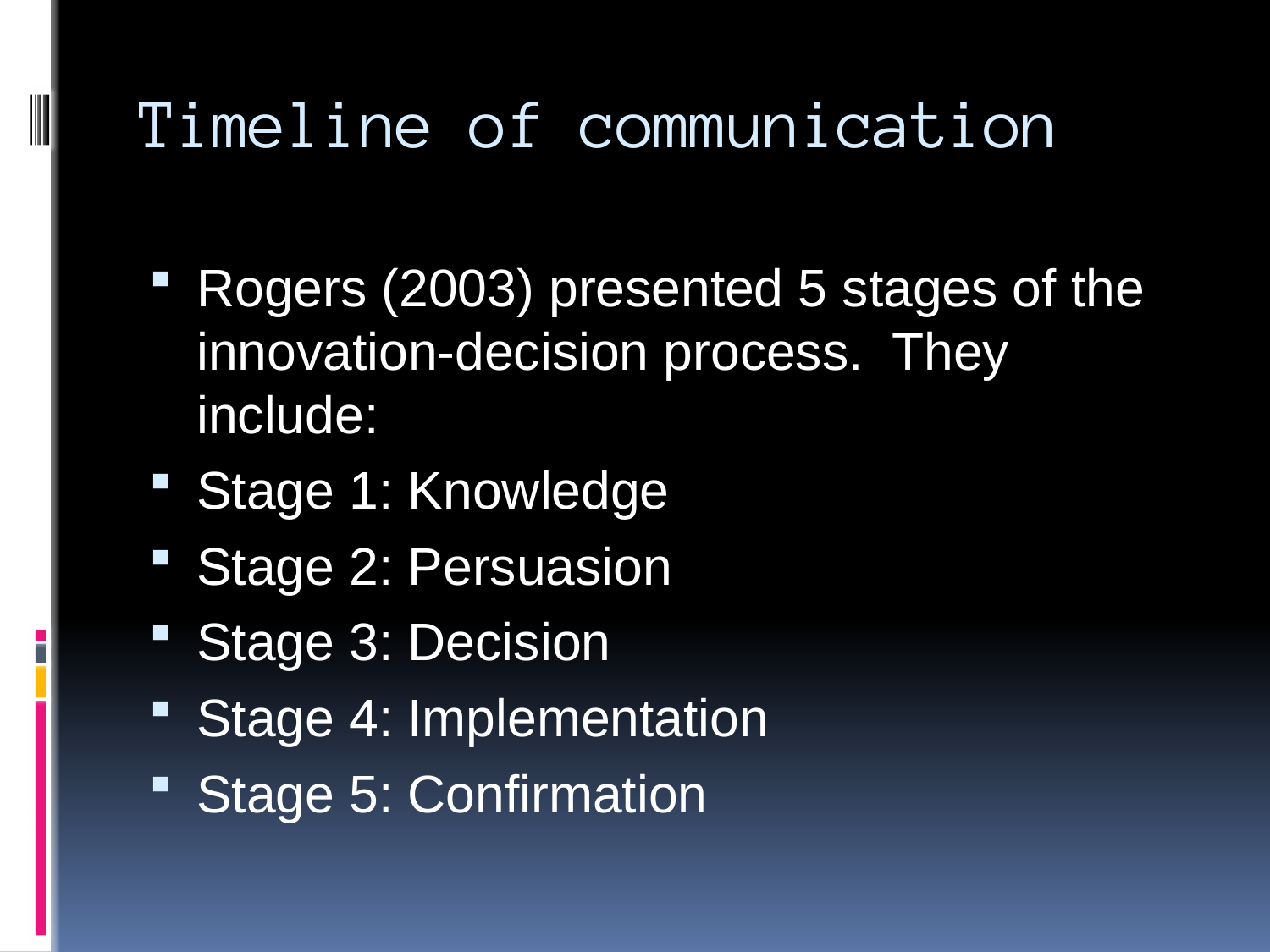

# Timeline of communication
Rogers (2003) presented 5 stages of the innovation-decision process.  They include:
Stage 1: Knowledge
Stage 2: Persuasion
Stage 3: Decision
Stage 4: Implementation
Stage 5: Confirmation